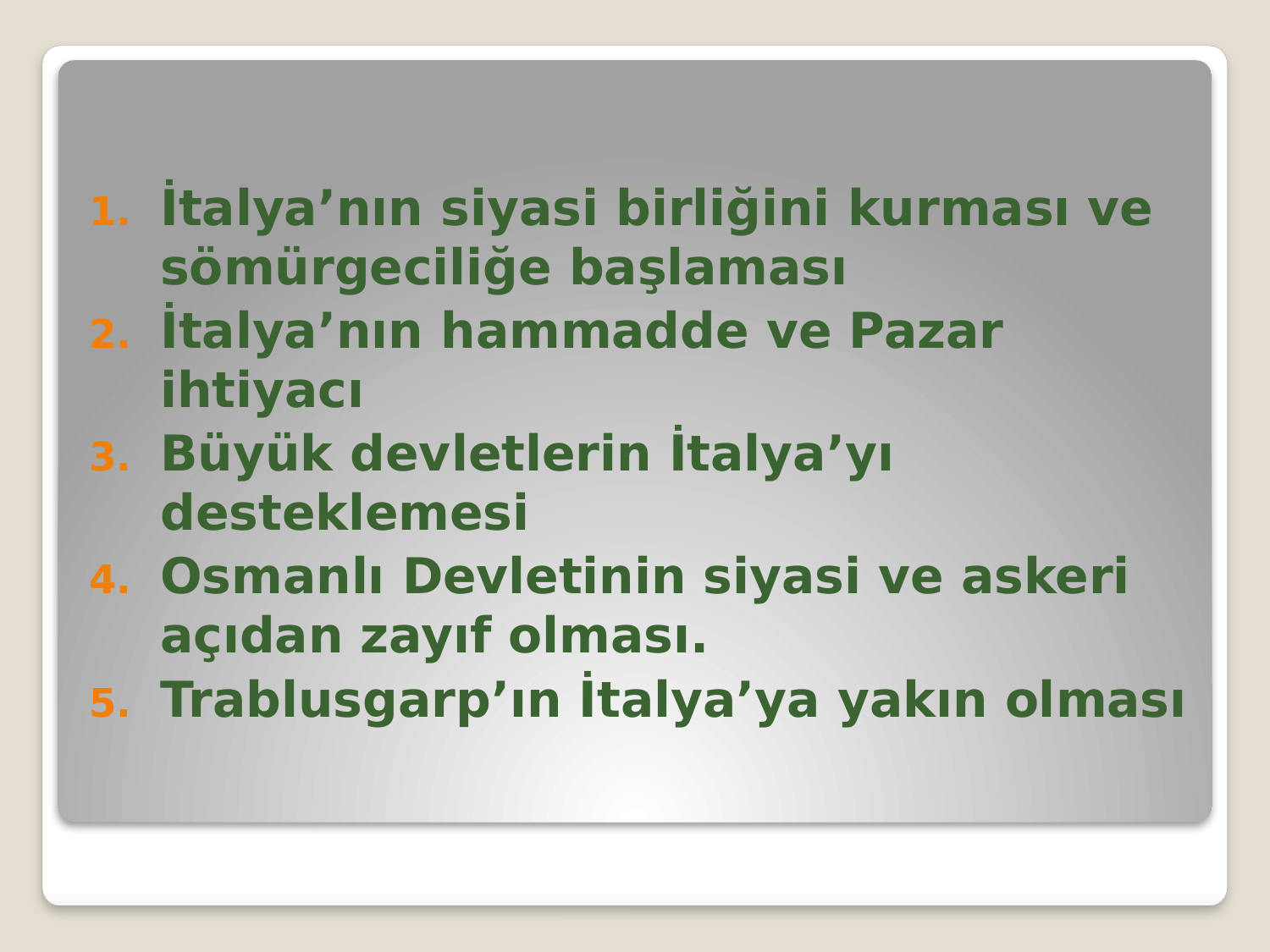

İtalya’nın siyasi birliğini kurması ve sömürgeciliğe başlaması
İtalya’nın hammadde ve Pazar ihtiyacı
Büyük devletlerin İtalya’yı desteklemesi
Osmanlı Devletinin siyasi ve askeri açıdan zayıf olması.
Trablusgarp’ın İtalya’ya yakın olması